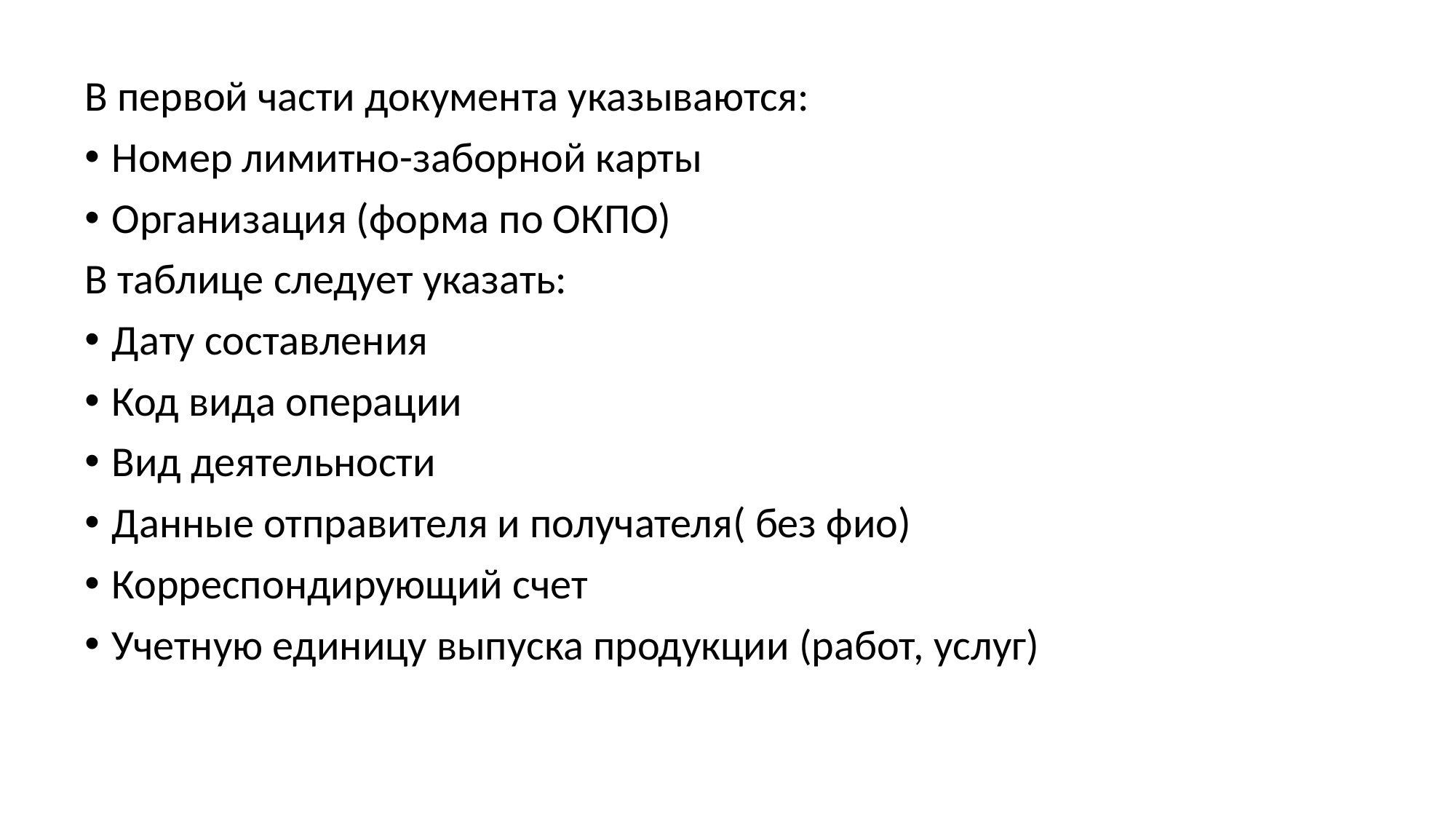

В первой части документа указываются:
Номер лимитно-заборной карты
Организация (форма по ОКПО)
В таблице следует указать:
Дату составления
Код вида операции
Вид деятельности
Данные отправителя и получателя( без фио)
Корреспондирующий счет
Учетную единицу выпуска продукции (работ, услуг)